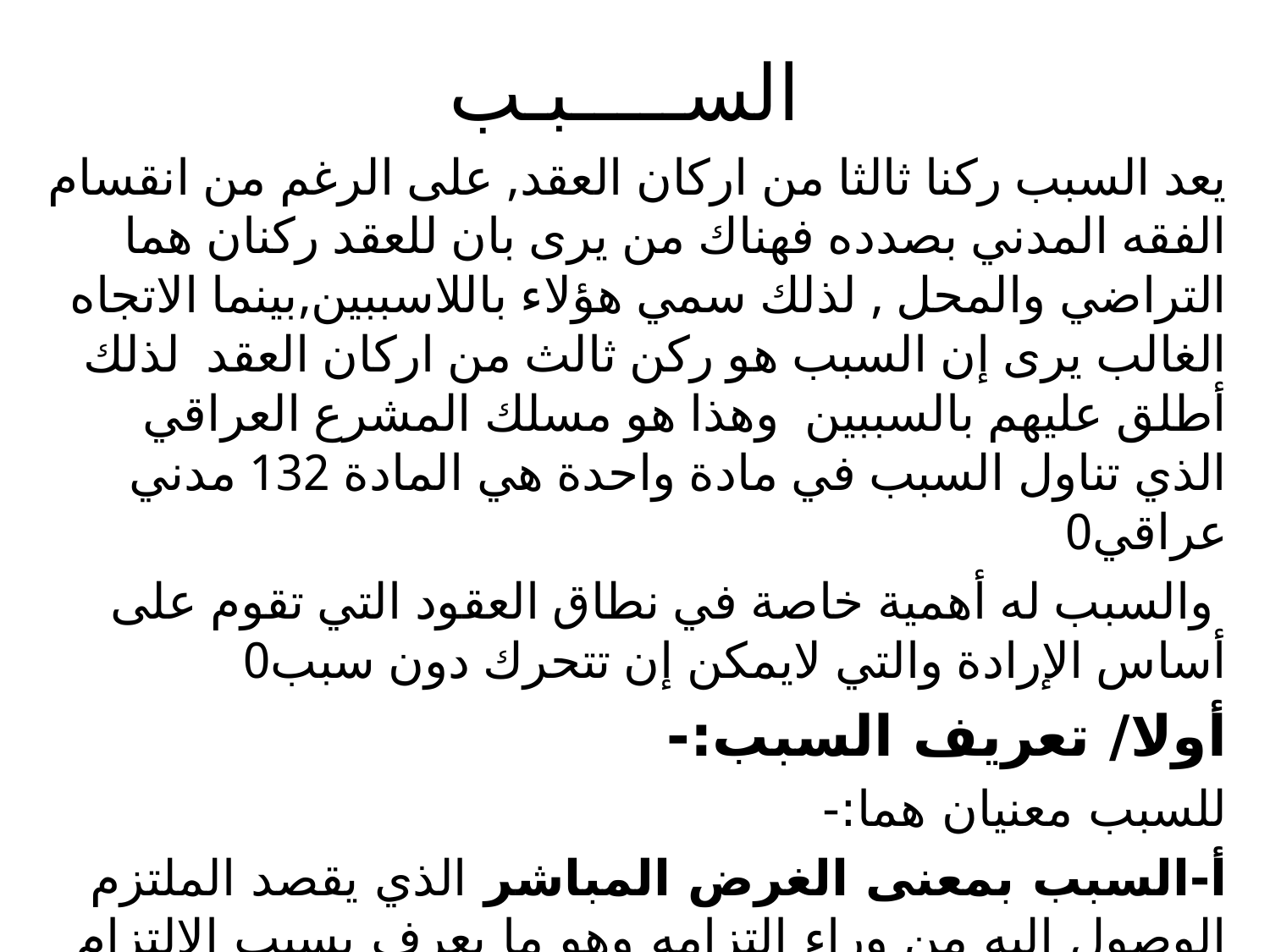

# الســـــبـب
يعد السبب ركنا ثالثا من اركان العقد, على الرغم من انقسام الفقه المدني بصدده فهناك من يرى بان للعقد ركنان هما التراضي والمحل , لذلك سمي هؤلاء باللاسببين,بينما الاتجاه الغالب يرى إن السبب هو ركن ثالث من اركان العقد  لذلك أطلق عليهم بالسببين  وهذا هو مسلك المشرع العراقي الذي تناول السبب في مادة واحدة هي المادة 132 مدني عراقي0
 والسبب له أهمية خاصة في نطاق العقود التي تقوم على أساس الإرادة والتي لايمكن إن تتحرك دون سبب0
أولا/ تعريف السبب:-
للسبب معنيان هما:-
أ-السبب بمعنى الغرض المباشر الذي يقصد الملتزم الوصول إليه من وراء التزامه وهو ما يعرف بسبب الالتزام والذي يعد واحدا في كل العقود إي هولا يتغير من عقد لأخر ففي البيع هو الحصول على الثمن وفي الإيجار هو الحصول على الاجرة0